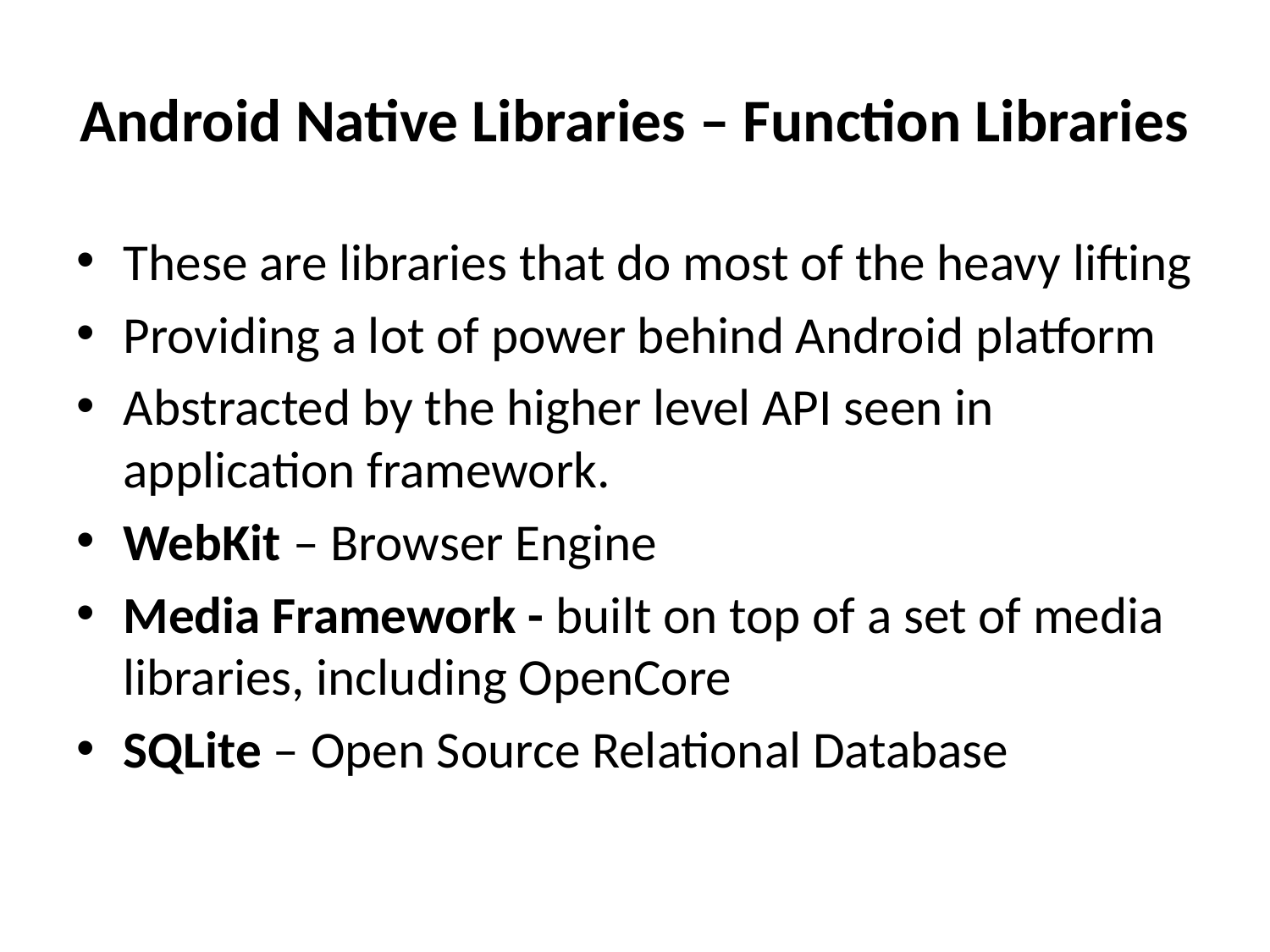

# Android Native Libraries – Function Libraries
These are libraries that do most of the heavy lifting
Providing a lot of power behind Android platform
Abstracted by the higher level API seen in application framework.
WebKit – Browser Engine
Media Framework - built on top of a set of media libraries, including OpenCore
SQLite – Open Source Relational Database